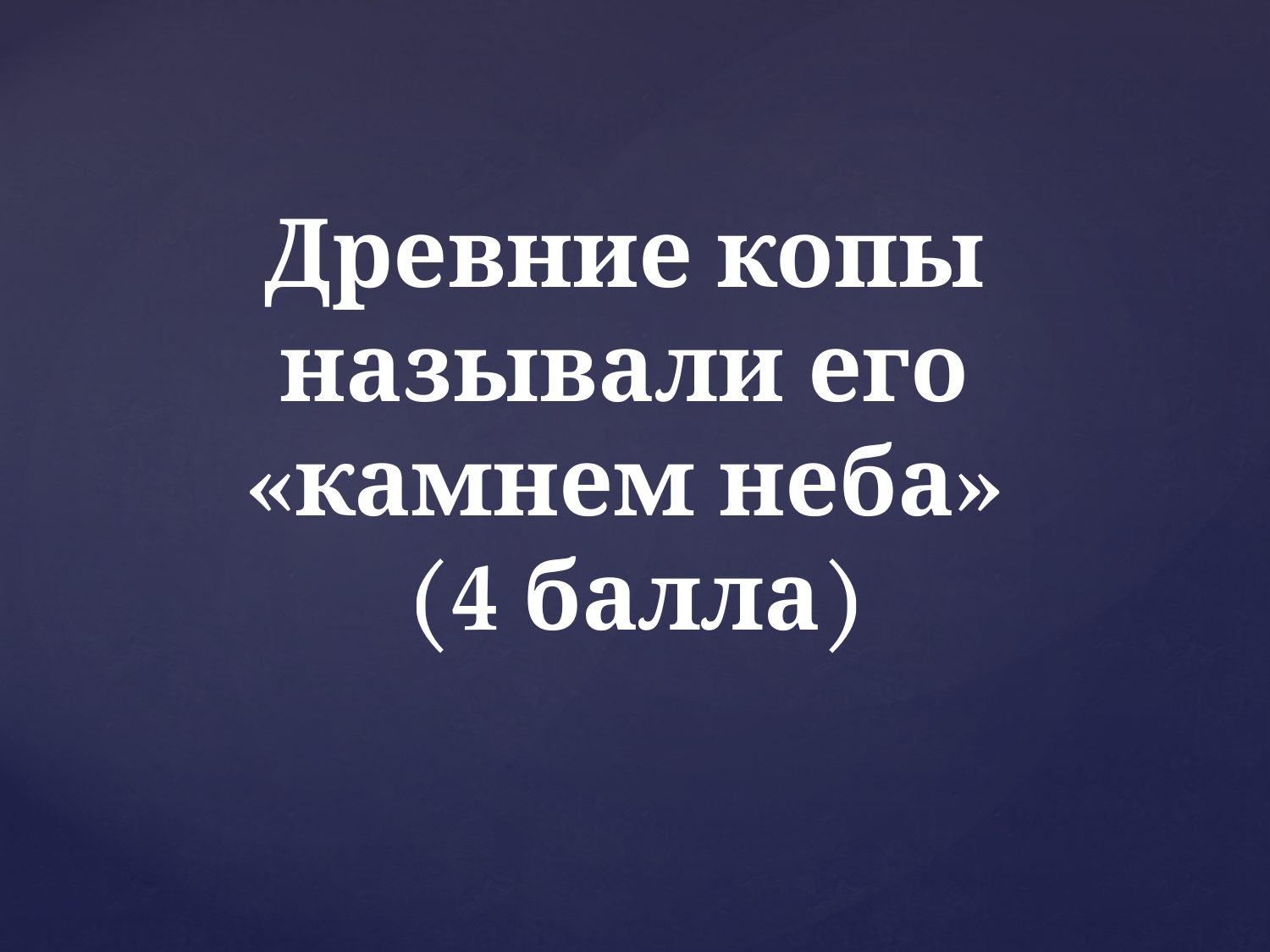

Древние копы называли его «камнем неба»
 (4 балла)